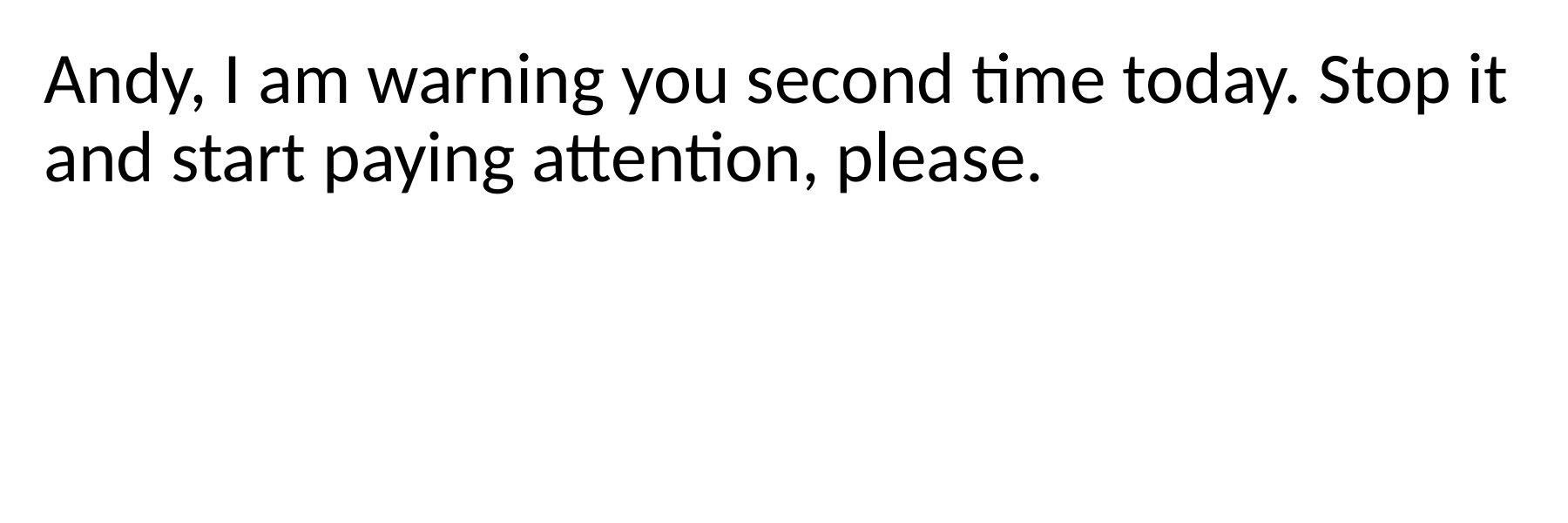

Andy, I am warning you second time today. Stop it and start paying attention, please.